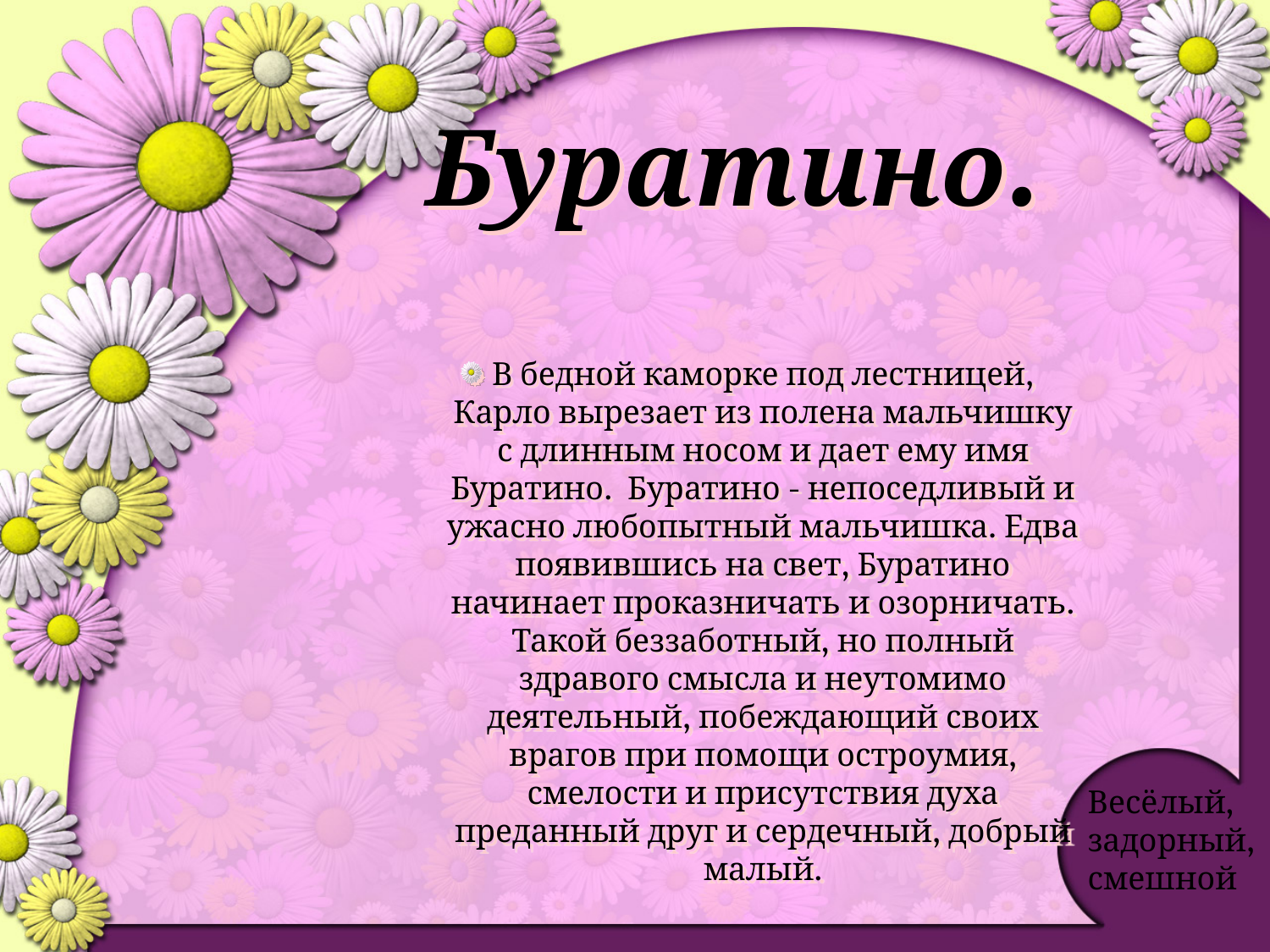

# Буратино.
В бедной каморке под лестницей, Карло вырезает из полена мальчишку с длинным носом и дает ему имя Буратино.  Буратино - непоседливый и ужасно любопытный мальчишка. Едва появившись на свет, Буратино начинает проказничать и озорничать. Такой беззаботный, но полный здравого смысла и неутомимо деятельный, побеждающий своих врагов при помощи остроумия, смелости и присутствия духа преданный друг и сердечный, добрый малый.

Весёлый,
задорный,
смешной